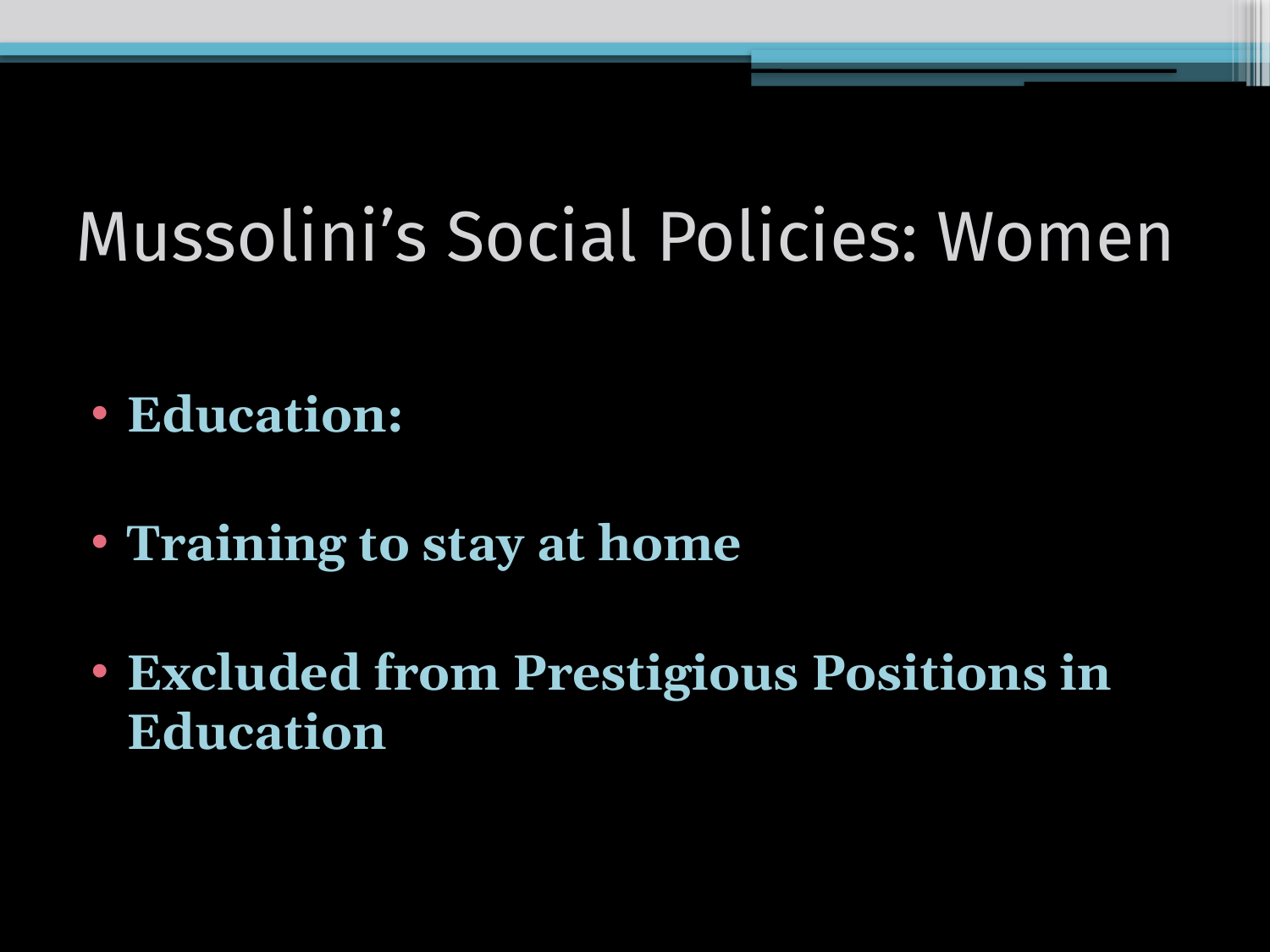

# Mussolini’s Social Policies: Women

Education:

Training to stay at home

Excluded from Prestigious Positions in Education